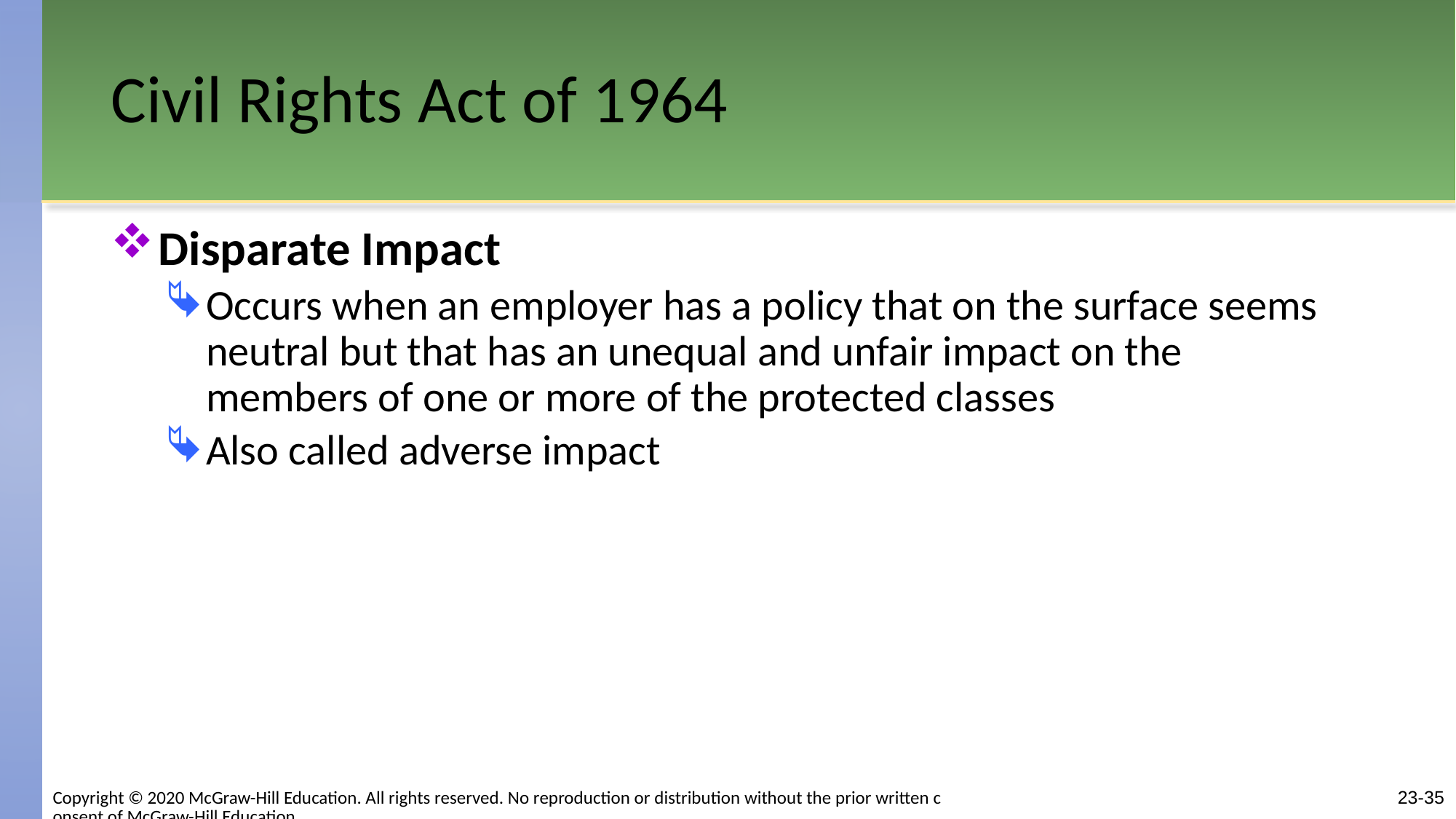

# Civil Rights Act of 1964
Disparate Impact
Occurs when an employer has a policy that on the surface seems neutral but that has an unequal and unfair impact on the members of one or more of the protected classes
Also called adverse impact
Copyright © 2020 McGraw-Hill Education. All rights reserved. No reproduction or distribution without the prior written consent of McGraw-Hill Education.
23-35